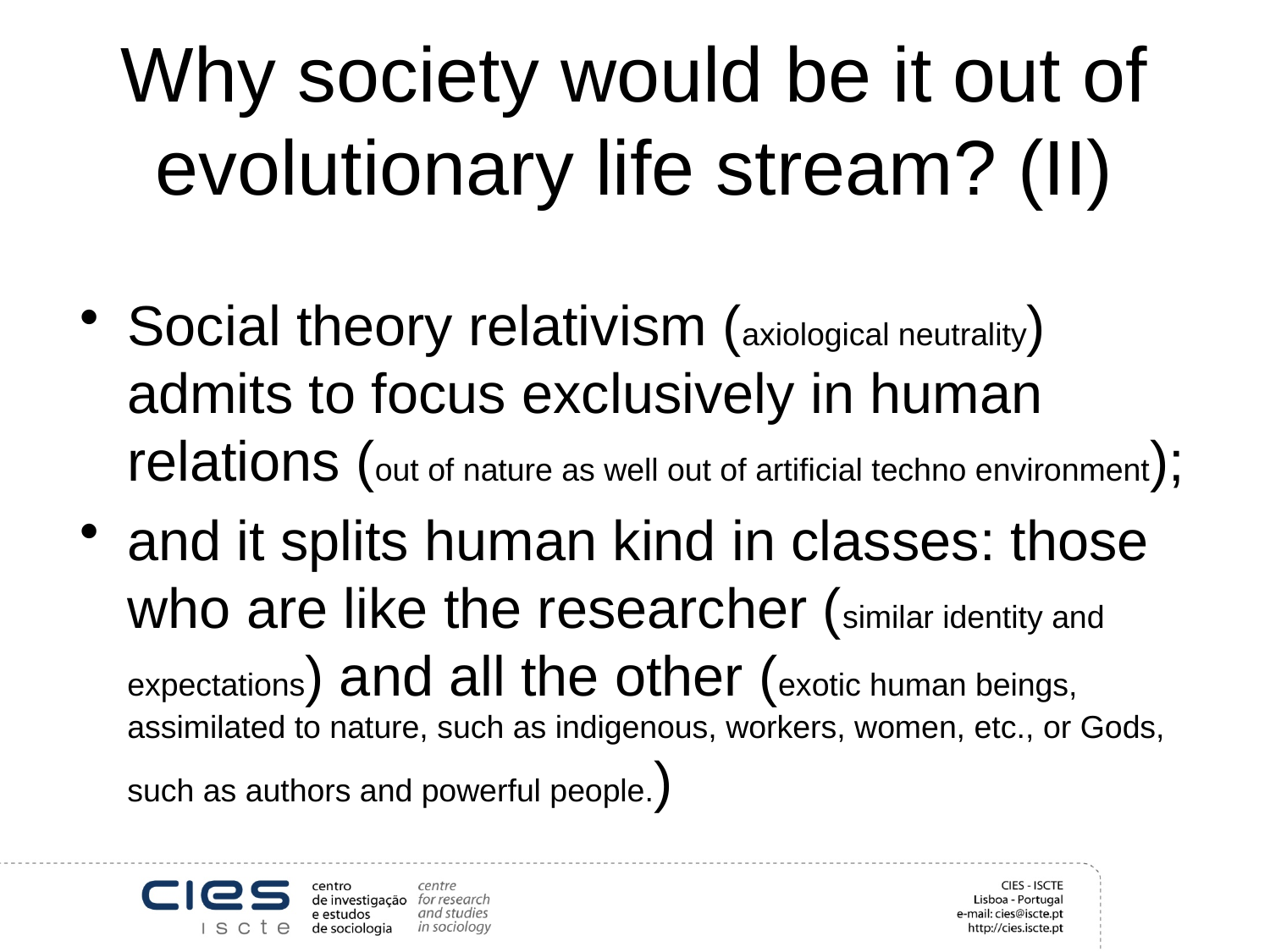

# Why society would be it out of evolutionary life stream? (II)
Social theory relativism (axiological neutrality) admits to focus exclusively in human relations (out of nature as well out of artificial techno environment);
and it splits human kind in classes: those who are like the researcher (similar identity and expectations) and all the other (exotic human beings, assimilated to nature, such as indigenous, workers, women, etc., or Gods, such as authors and powerful people.)